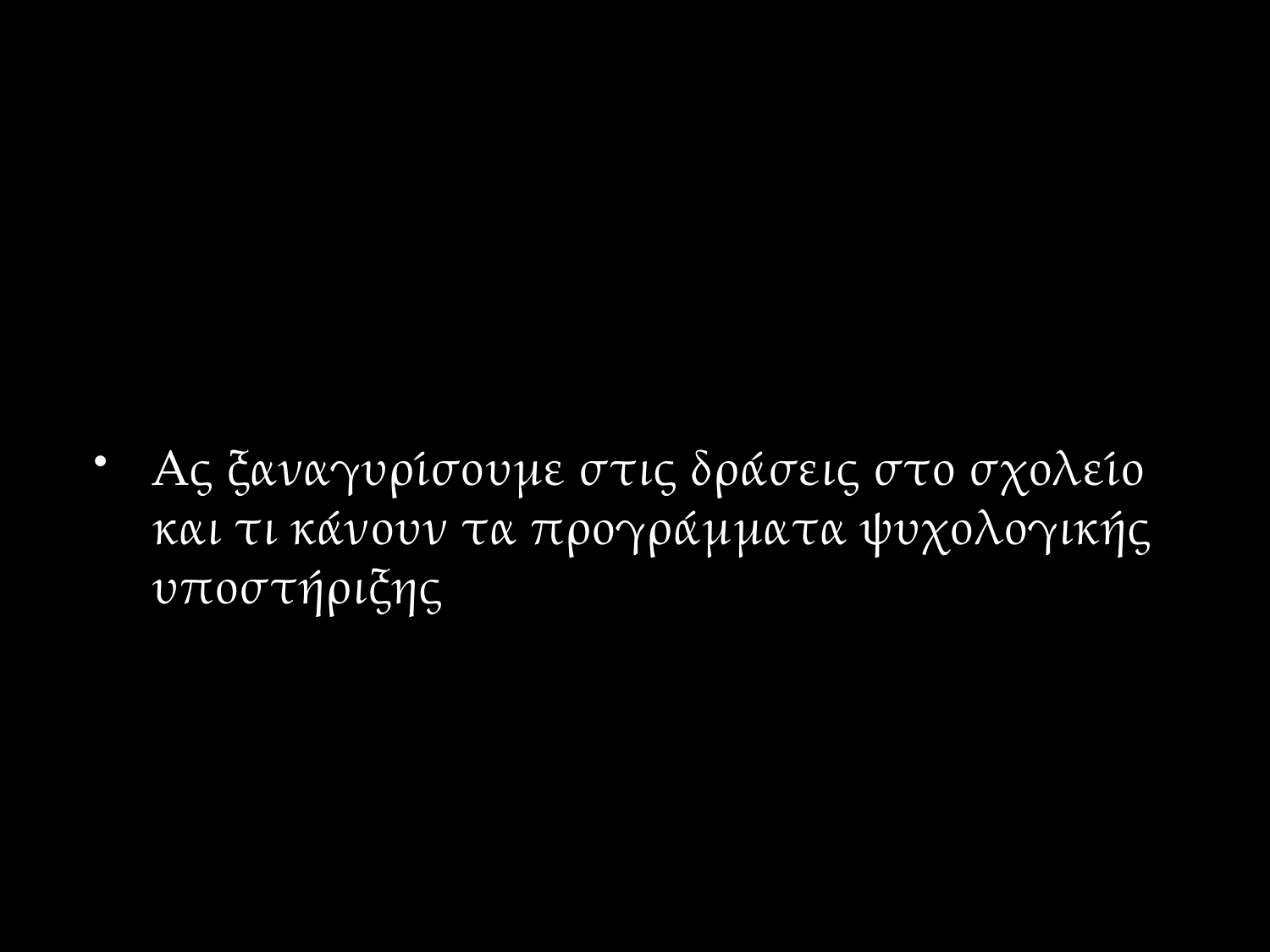

Ας ξαναγυρίσουμε στις δράσεις στο σχολείο και τι κάνουν τα προγράμματα ψυχολογικής υποστήριξης